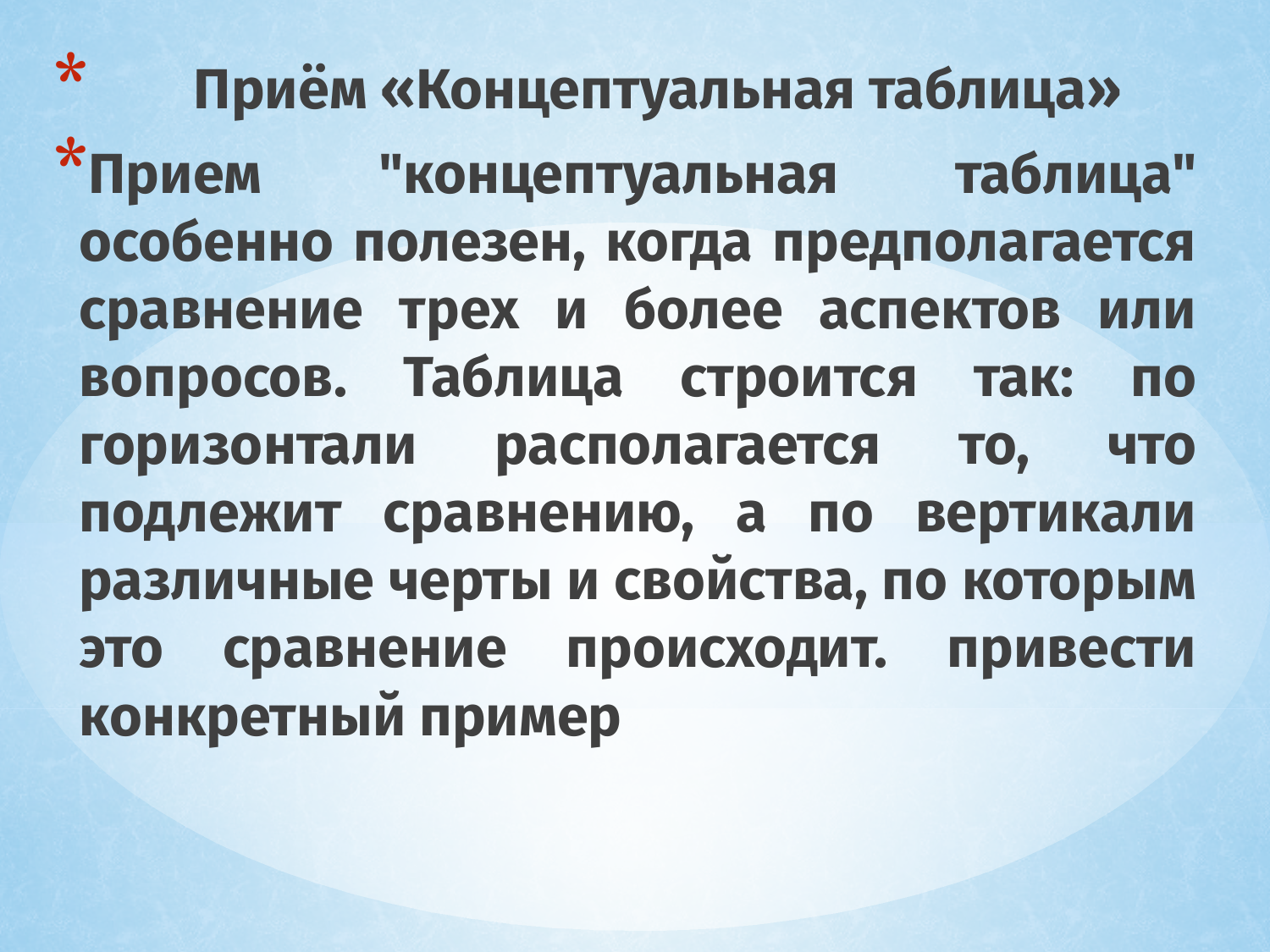

Приём «Концептуальная таблица»
Прием "концептуальная таблица" особенно полезен, когда предполагается сравнение трех и более аспектов или вопросов. Таблица строится так: по горизонтали располагается то, что подлежит сравнению, а по вертикали различные черты и свойства, по которым это сравнение происходит. привести конкретный пример